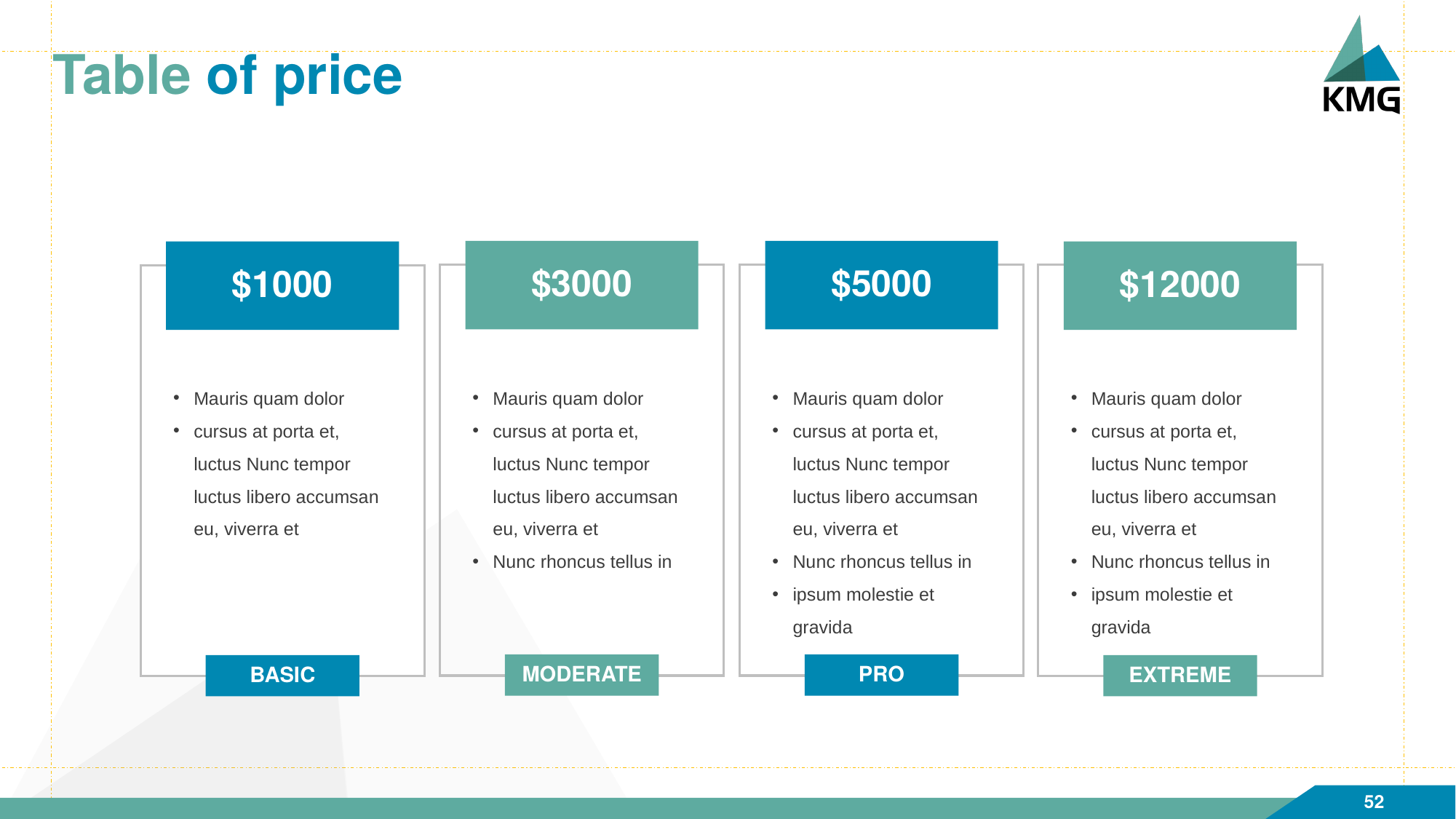

# Table of price
$3000
$5000
$1000
$12000

Mauris quam dolor
cursus at porta et, luctus Nunc tempor luctus libero accumsan eu, viverra et
Mauris quam dolor
cursus at porta et, luctus Nunc tempor luctus libero accumsan eu, viverra et
Nunc rhoncus tellus in
Mauris quam dolor
cursus at porta et, luctus Nunc tempor luctus libero accumsan eu, viverra et
Nunc rhoncus tellus in
ipsum molestie et gravida
Mauris quam dolor
cursus at porta et, luctus Nunc tempor luctus libero accumsan eu, viverra et
Nunc rhoncus tellus in
ipsum molestie et gravida
MODERATE
PRO
BASIC
EXTREME